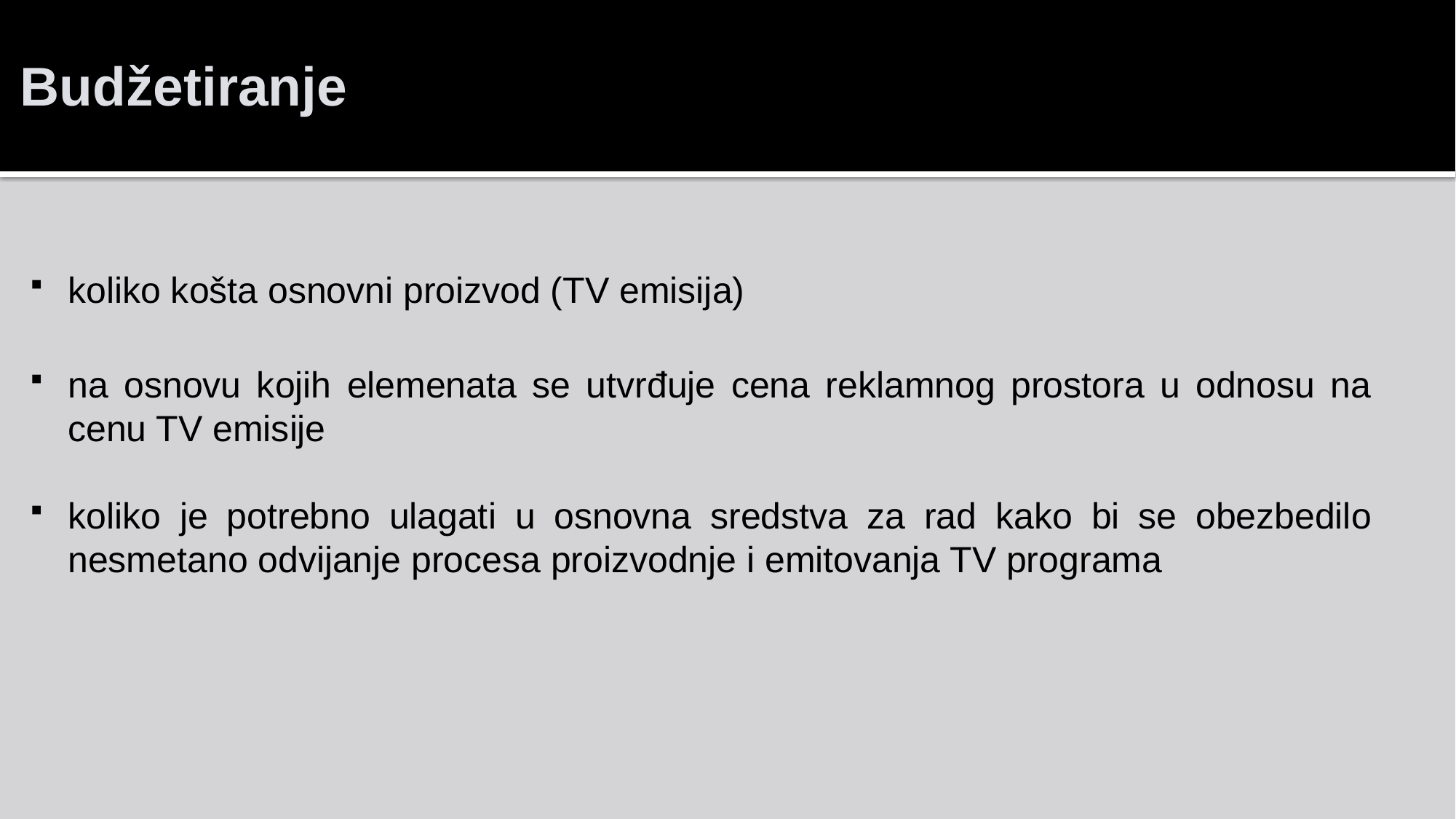

# Budžetiranje

koliko košta osnovni proizvod (TV emisija)

na osnovu kojih elemenata se utvrđuje cena reklamnog prostora u odnosu na cenu TV emisije

koliko je potrebno ulagati u osnovna sredstva za rad kako bi se obezbedilo nesmetano odvijanje procesa proizvodnje i emitovanja TV programa